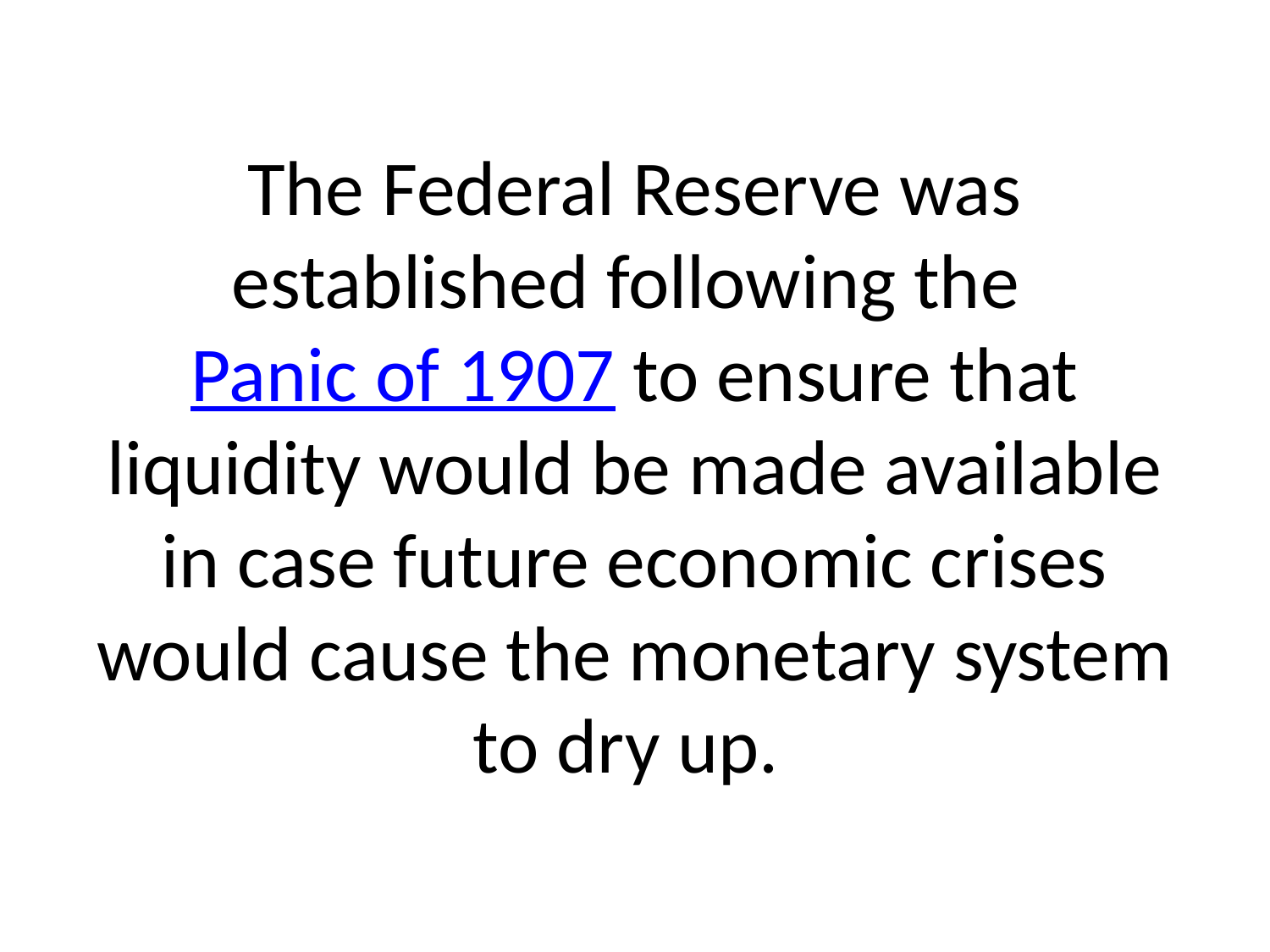

# The Federal Reserve was established following the Panic of 1907 to ensure that liquidity would be made available in case future economic crises would cause the monetary system to dry up.